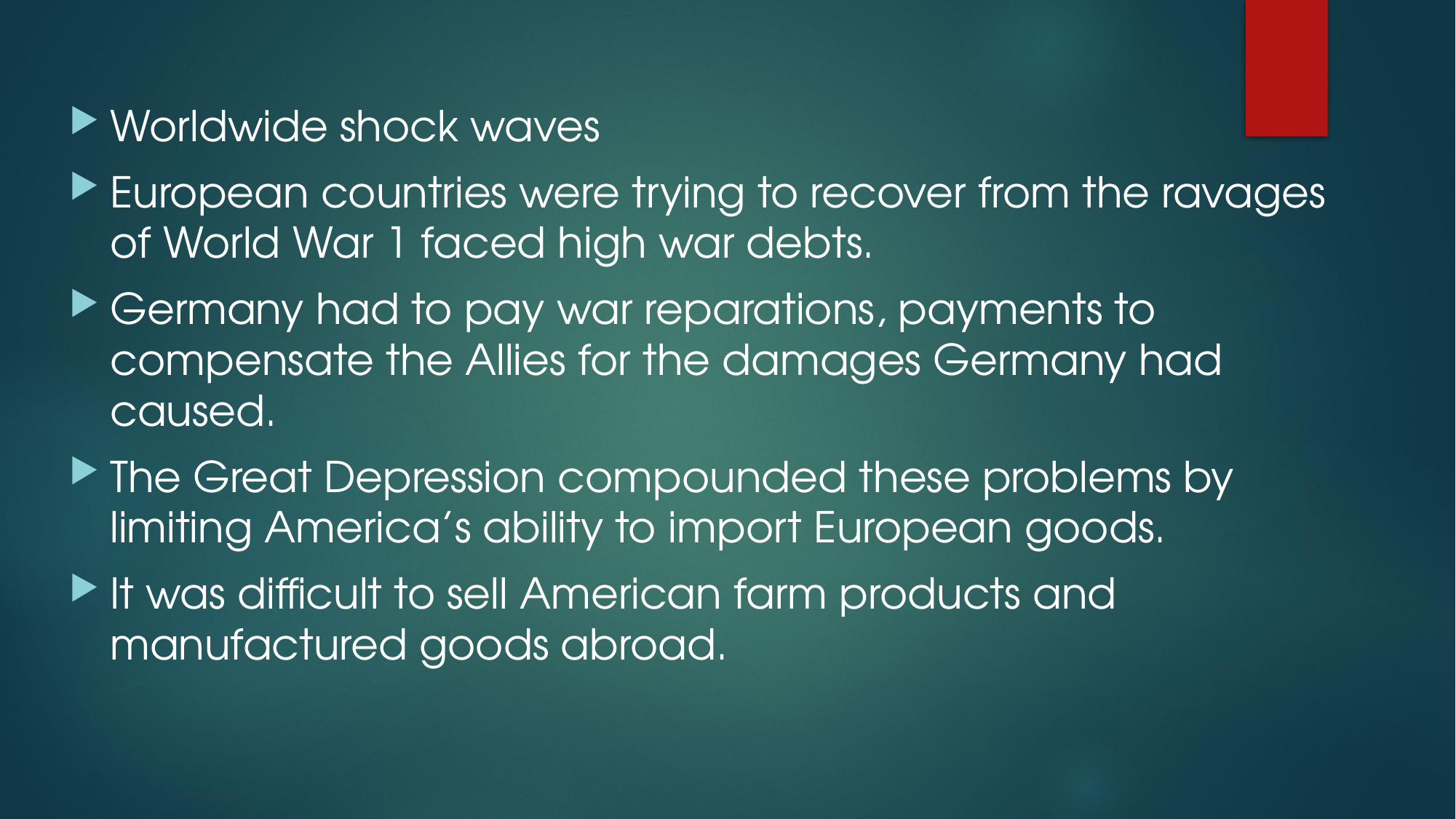

Worldwide shock waves
European countries were trying to recover from the ravages of World War 1 faced high war debts.
Germany had to pay war reparations, payments to compensate the Allies for the damages Germany had caused.
The Great Depression compounded these problems by limiting America’s ability to import European goods.
It was difficult to sell American farm products and manufactured goods abroad.